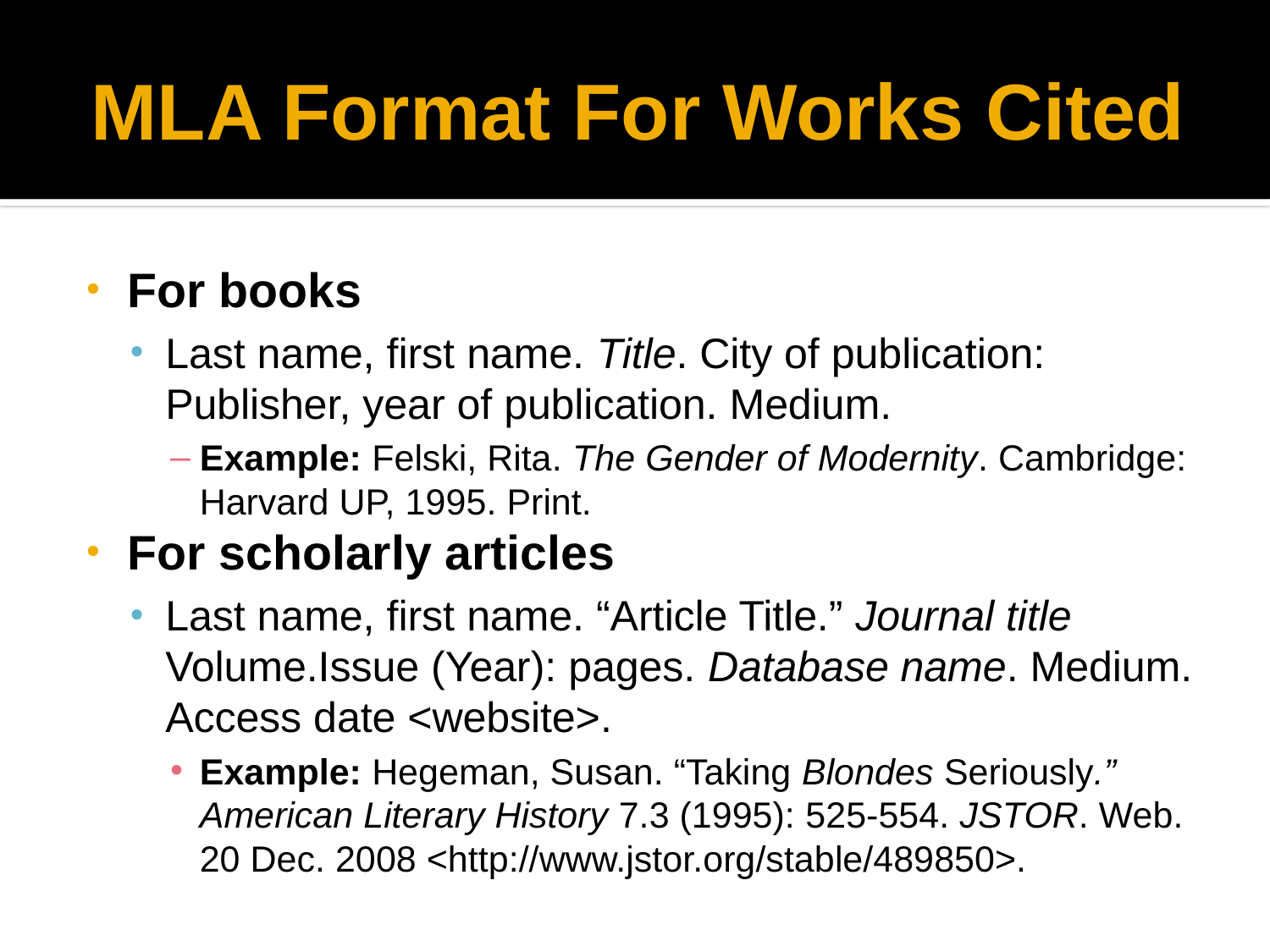

# MLA Format For Works Cited
For books
Last name, first name. Title. City of publication: Publisher, year of publication. Medium.
Example: Felski, Rita. The Gender of Modernity. Cambridge: Harvard UP, 1995. Print.
For scholarly articles
Last name, first name. “Article Title.” Journal title Volume.Issue (Year): pages. Database name. Medium. Access date <website>.
Example: Hegeman, Susan. “Taking Blondes Seriously.” American Literary History 7.3 (1995): 525-554. JSTOR. Web. 20 Dec. 2008 <http://www.jstor.org/stable/489850>.